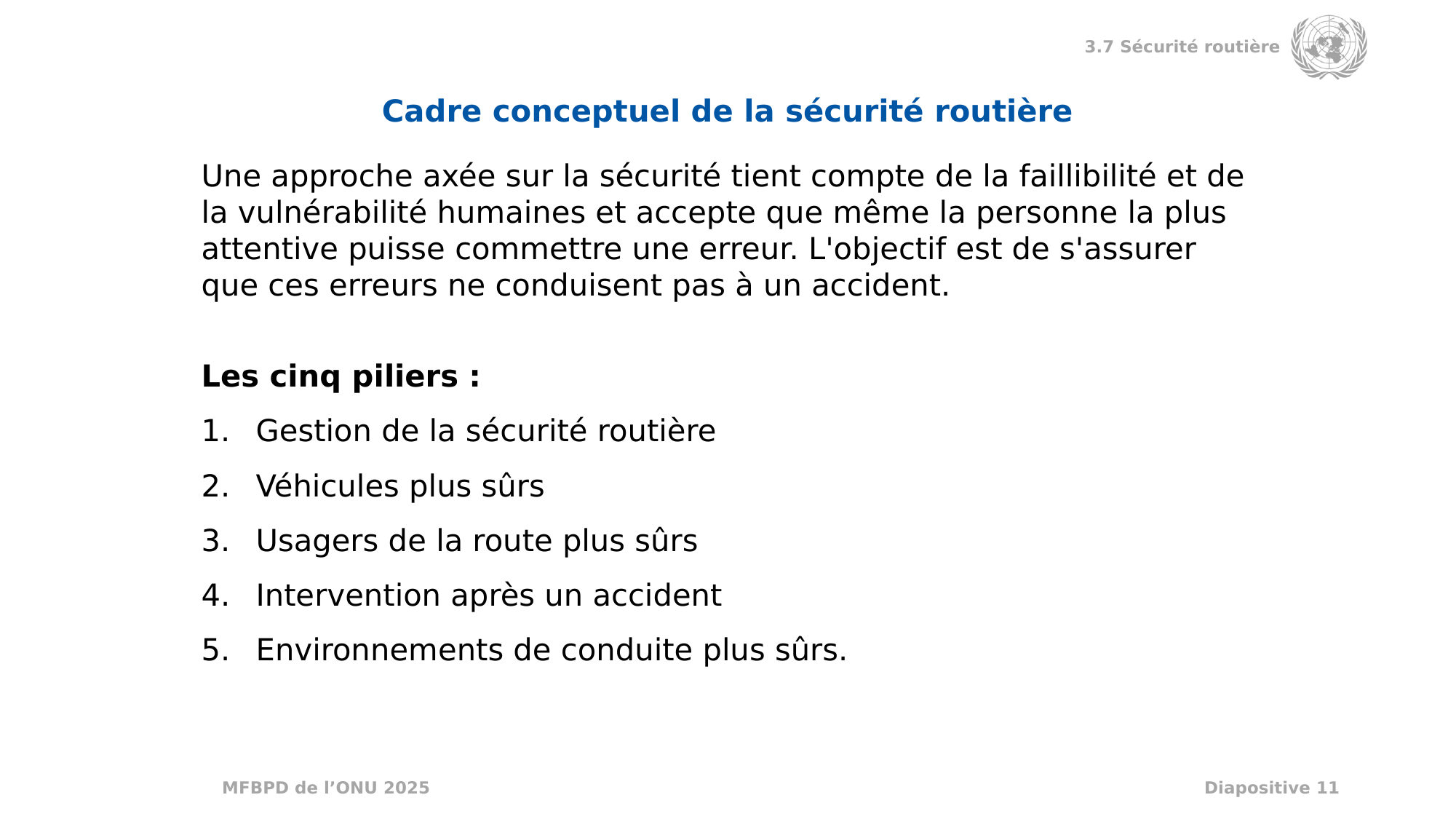

Cadre conceptuel de la sécurité routière
Une approche axée sur la sécurité tient compte de la faillibilité et de la vulnérabilité humaines et accepte que même la personne la plus attentive puisse commettre une erreur. L'objectif est de s'assurer que ces erreurs ne conduisent pas à un accident.

Les cinq piliers :
Gestion de la sécurité routière
Véhicules plus sûrs
Usagers de la route plus sûrs
Intervention après un accident
Environnements de conduite plus sûrs.